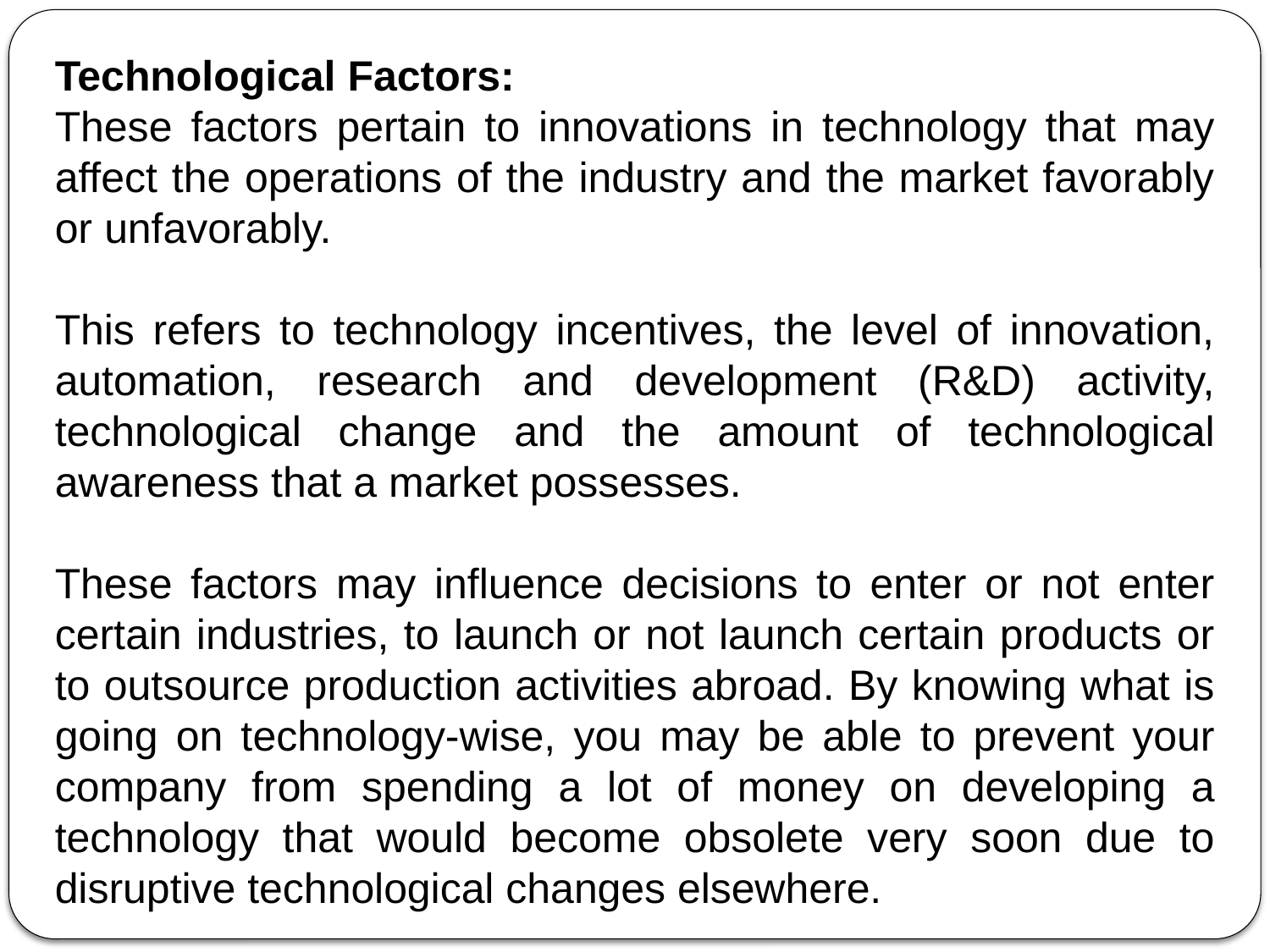

Technological Factors:
These factors pertain to innovations in technology that may affect the operations of the industry and the market favorably or unfavorably.

This refers to technology incentives, the level of innovation, automation, research and development (R&D) activity, technological change and the amount of technological awareness that a market possesses.

These factors may influence decisions to enter or not enter certain industries, to launch or not launch certain products or to outsource production activities abroad. By knowing what is going on technology-wise, you may be able to prevent your company from spending a lot of money on developing a technology that would become obsolete very soon due to disruptive technological changes elsewhere.